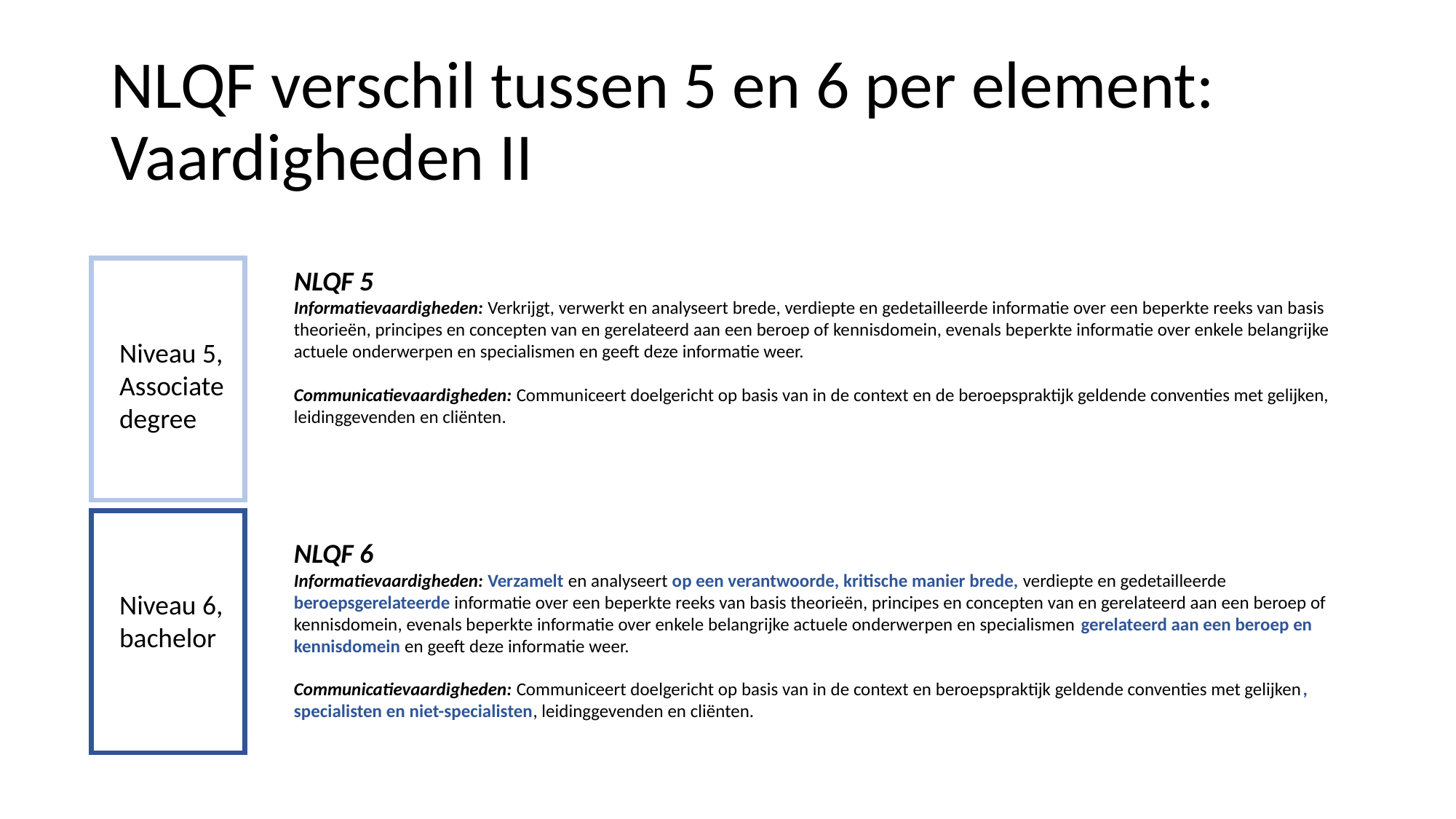

# NLQF verschil tussen 5 en 6 per element: Vaardigheden II

NLQF 5
Informatievaardigheden: Verkrijgt, verwerkt en analyseert brede, verdiepte en gedetailleerde informatie over een beperkte reeks van basis theorieën, principes en concepten van en gerelateerd aan een beroep of kennisdomein, evenals beperkte informatie over enkele belangrijke actuele onderwerpen en specialismen en geeft deze informatie weer.

Communicatievaardigheden: Communiceert doelgericht op basis van in de context en de beroepspraktijk geldende conventies met gelijken, leidinggevenden en cliënten.

NLQF 6
Informatievaardigheden: Verzamelt en analyseert op een verantwoorde, kritische manier brede, verdiepte en gedetailleerde beroepsgerelateerde informatie over een beperkte reeks van basis theorieën, principes en concepten van en gerelateerd aan een beroep of kennisdomein, evenals beperkte informatie over enkele belangrijke actuele onderwerpen en specialismen gerelateerd aan een beroep en kennisdomein en geeft deze informatie weer.
Communicatievaardigheden: Communiceert doelgericht op basis van in de context en beroepspraktijk geldende conventies met gelijken, specialisten en niet-specialisten, leidinggevenden en cliënten.
Niveau 5,
Associate degree

Niveau 6,
bachelor